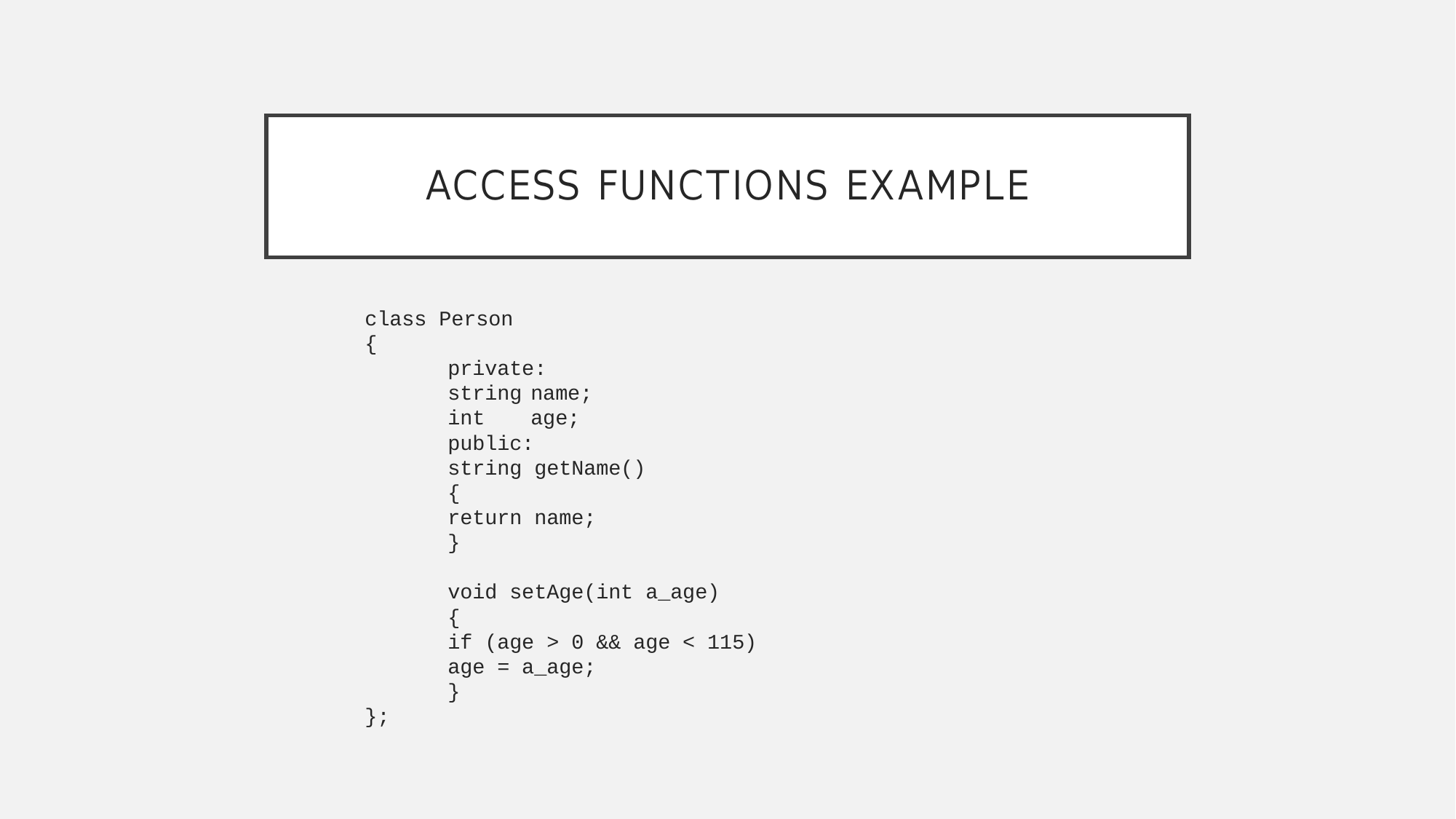

# Access Functions Example
class Person
{
	private:
		string	name;
		int	age;
	public:
		string getName()
		{
			return name;
		}

		void setAge(int a_age)
		{
			if (age > 0 && age < 115)
				age = a_age;
		}
};